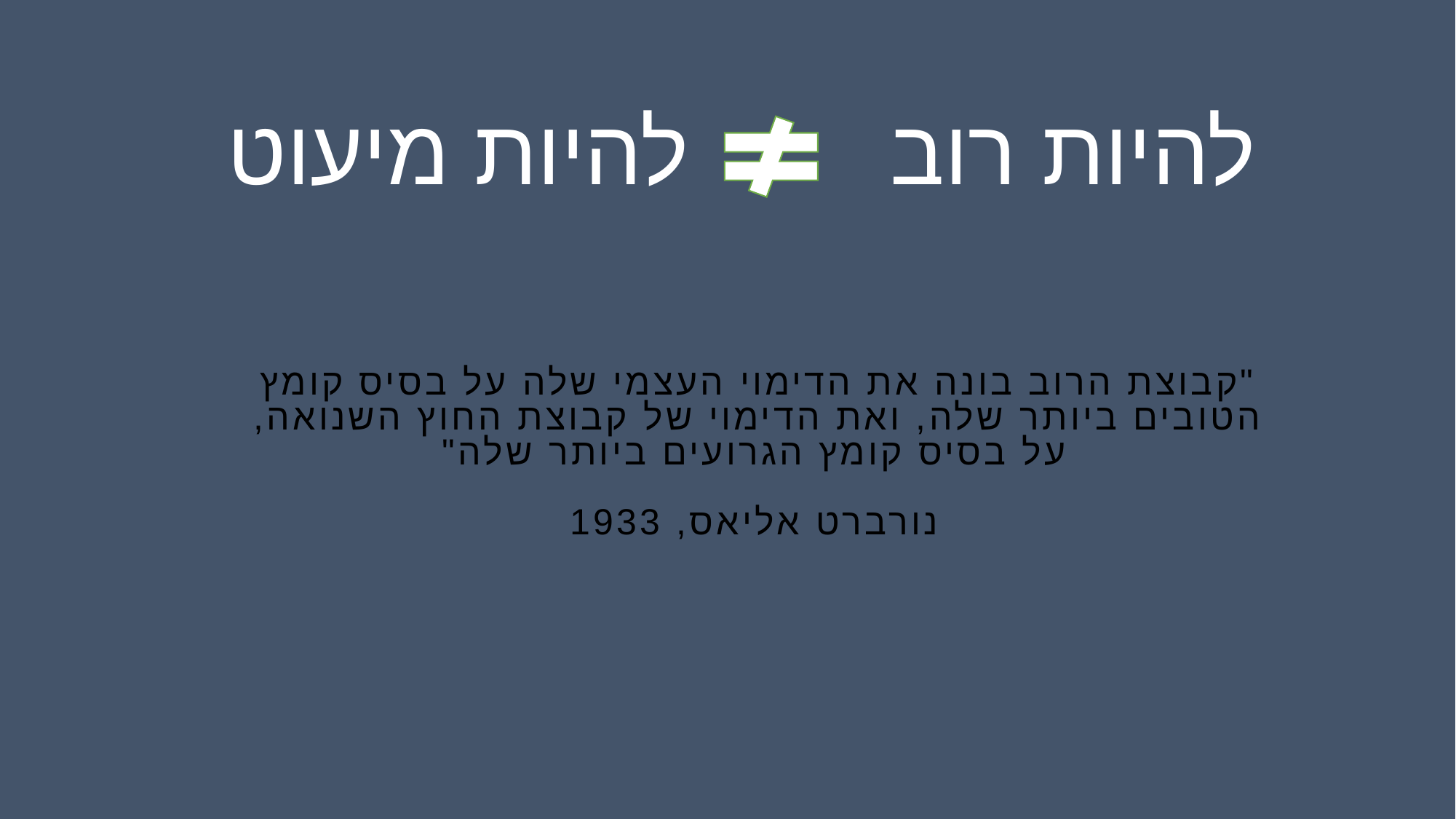

להיות רוב        להיות מיעוט

# "קבוצת הרוב בונה את הדימוי העצמי שלה על בסיס קומץ הטובים ביותר שלה, ואת הדימוי של קבוצת החוץ השנואה, על בסיס קומץ הגרועים ביותר שלה" נורברט אליאס, 1933